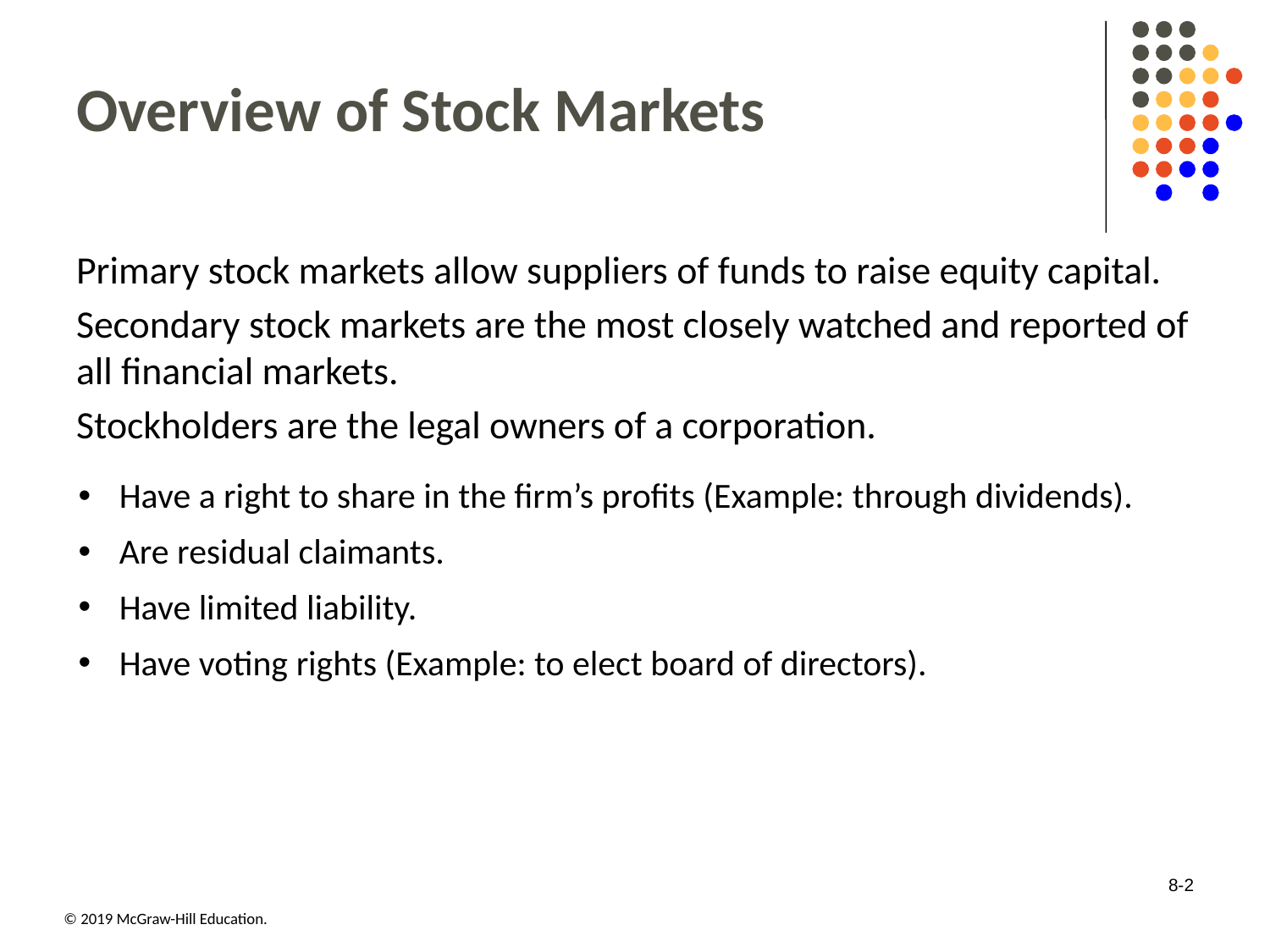

# Overview of Stock Markets
Primary stock markets allow suppliers of funds to raise equity capital.
Secondary stock markets are the most closely watched and reported of all financial markets.
Stockholders are the legal owners of a corporation.
Have a right to share in the firm’s profits (Example: through dividends).
Are residual claimants.
Have limited liability.
Have voting rights (Example: to elect board of directors).
8-2